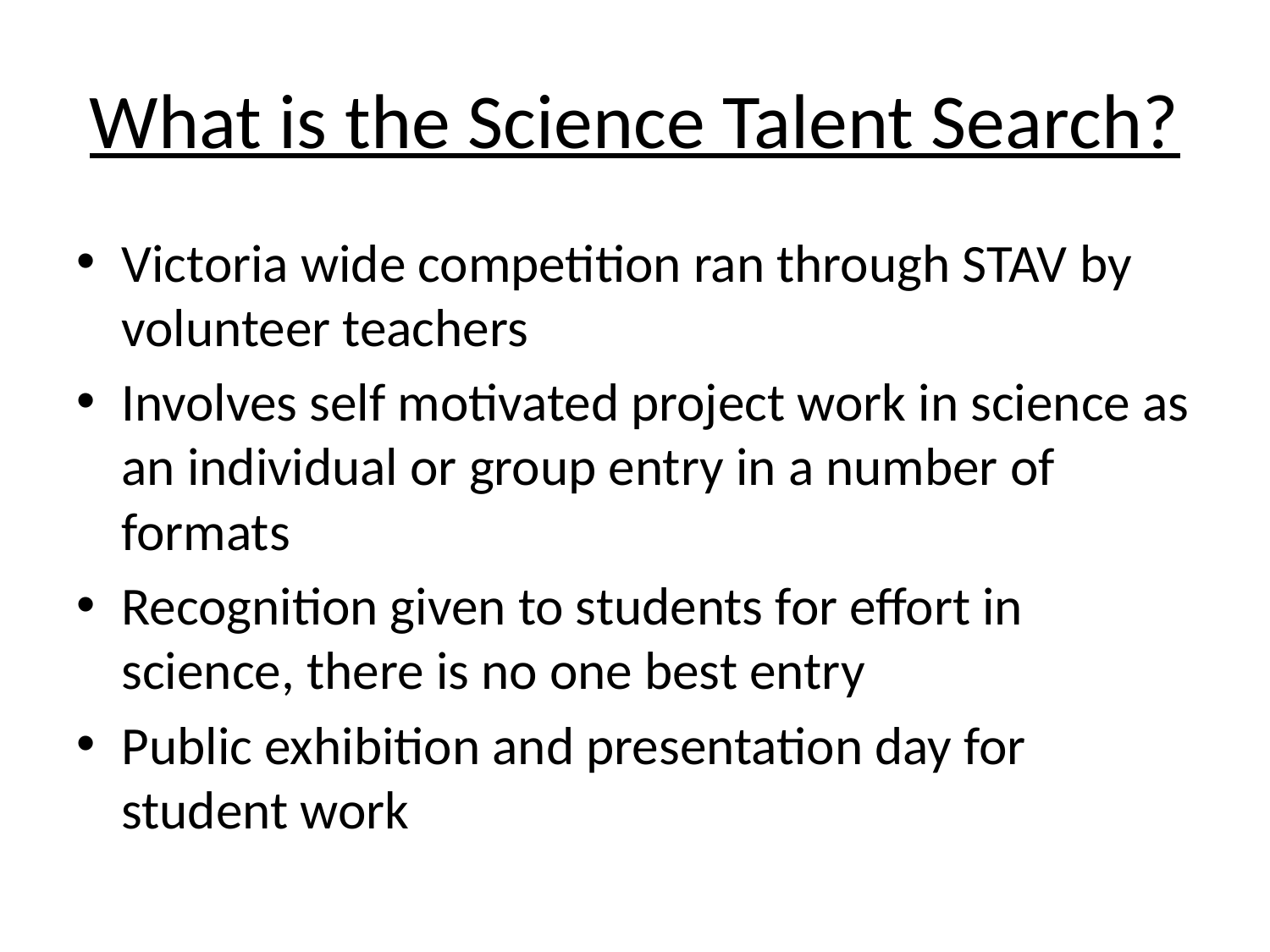

# What is the Science Talent Search?
Victoria wide competition ran through STAV by volunteer teachers
Involves self motivated project work in science as an individual or group entry in a number of formats
Recognition given to students for effort in science, there is no one best entry
Public exhibition and presentation day for student work